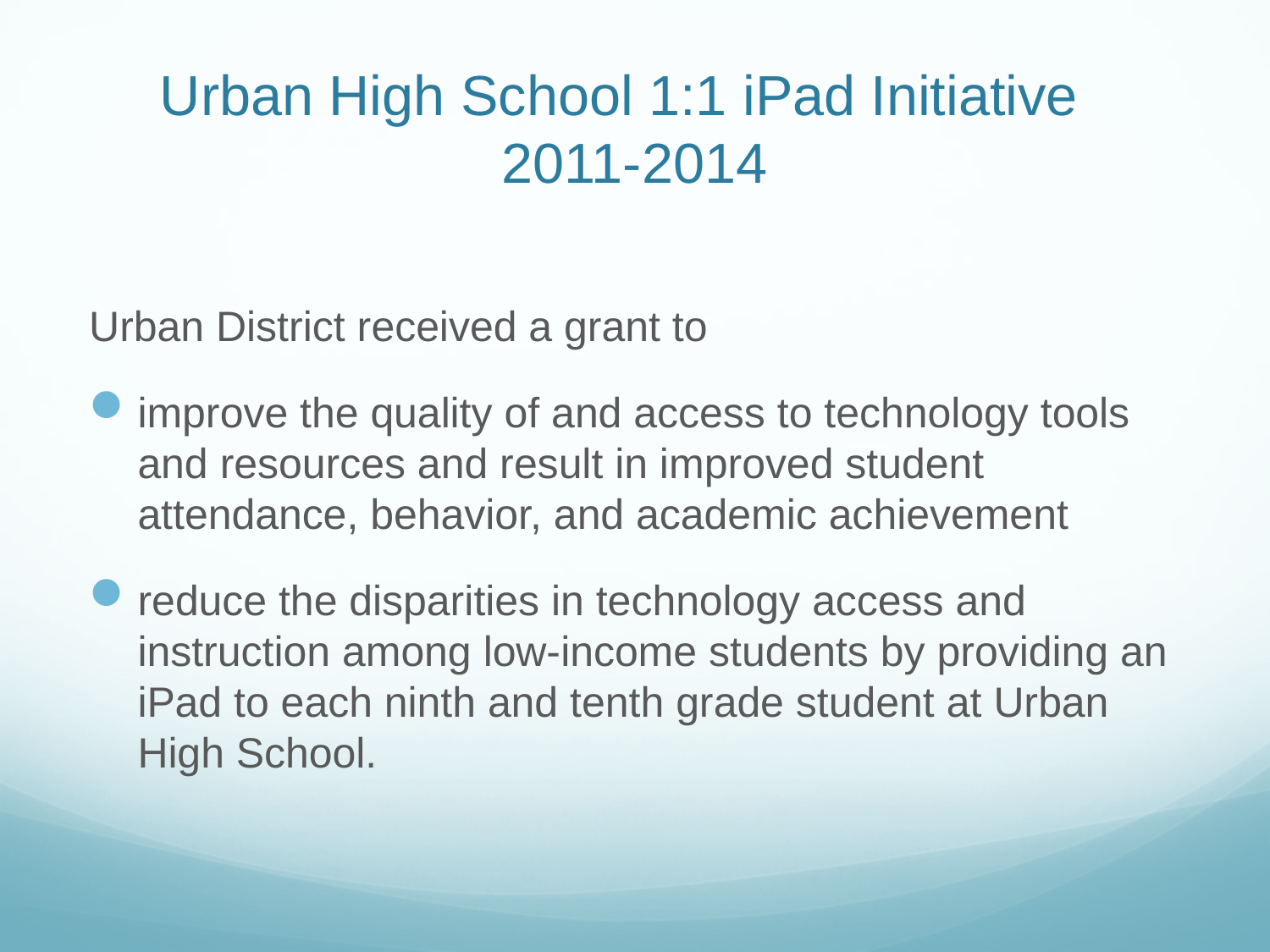

# Urban High School 1:1 iPad Initiative   2011-2014
Urban District received a grant to
improve the quality of and access to technology tools and resources and result in improved student attendance, behavior, and academic achievement
reduce the disparities in technology access and instruction among low-income students by providing an iPad to each ninth and tenth grade student at Urban High School.